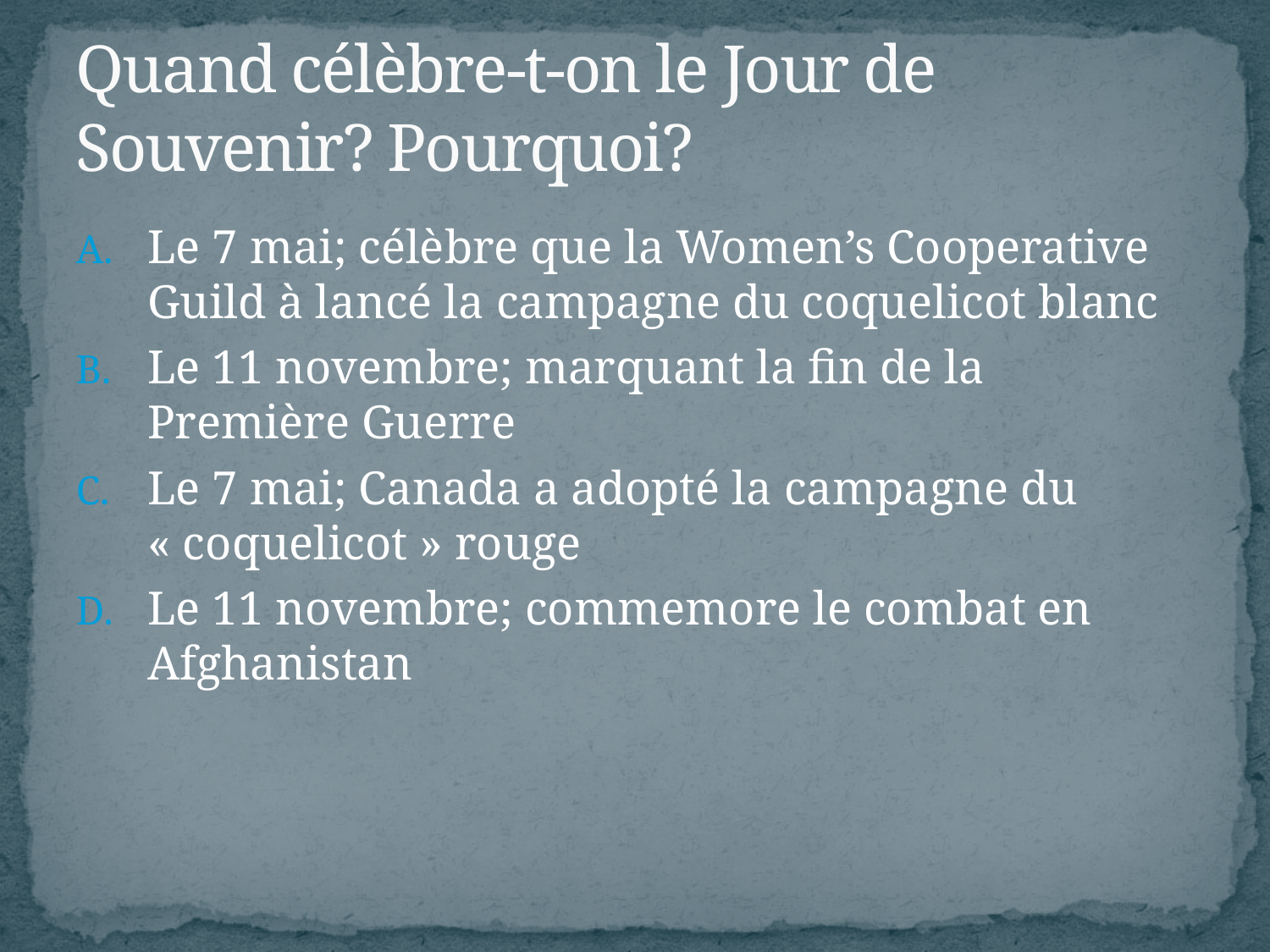

# Quand célèbre-t-on le Jour de Souvenir? Pourquoi?
Le 7 mai; célèbre que la Women’s Cooperative Guild à lancé la campagne du coquelicot blanc
Le 11 novembre; marquant la fin de la Première Guerre
Le 7 mai; Canada a adopté la campagne du « coquelicot » rouge
Le 11 novembre; commemore le combat en Afghanistan